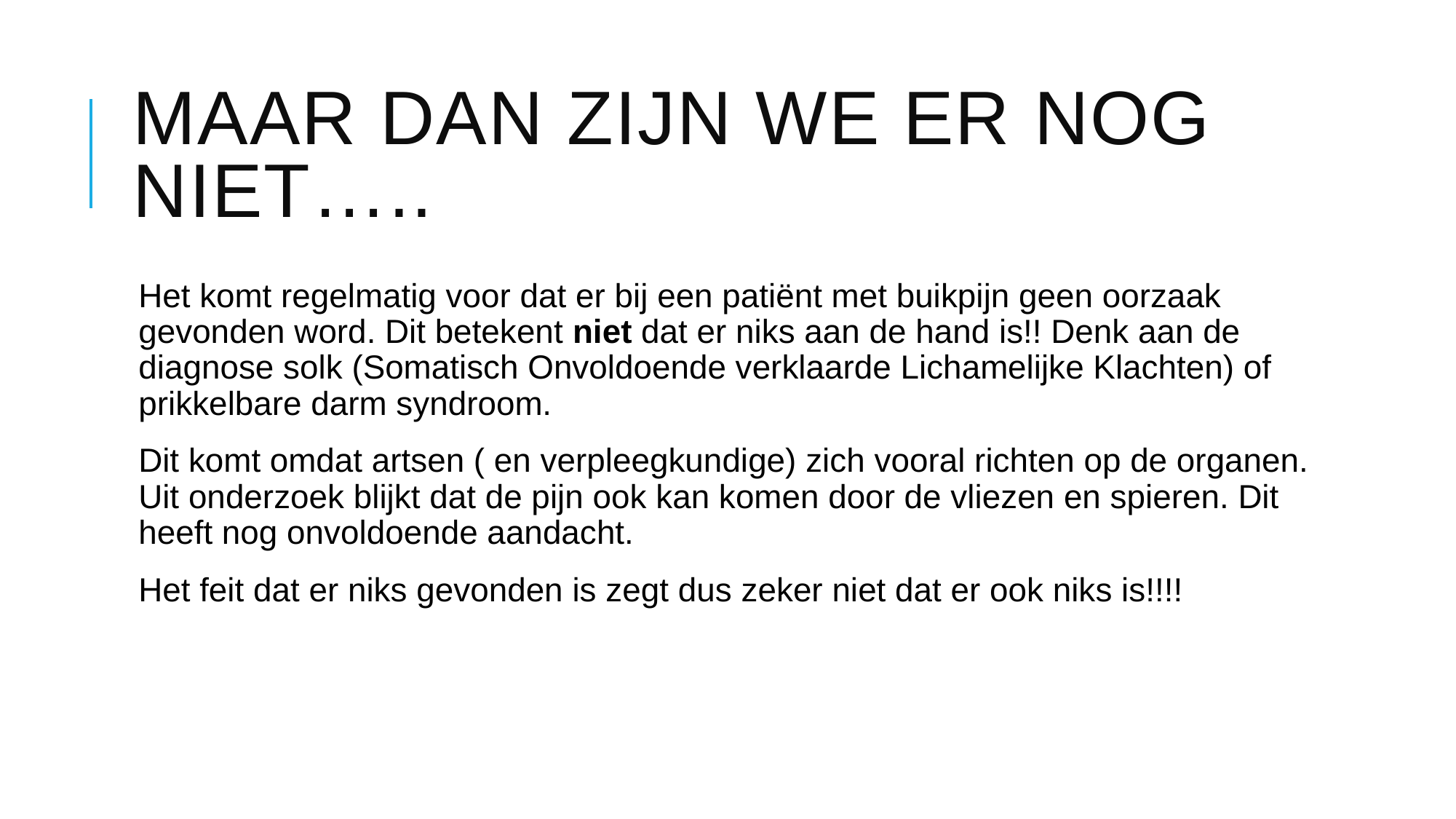

# Maar dan zijn we er nog niet…..
Het komt regelmatig voor dat er bij een patiënt met buikpijn geen oorzaak gevonden word. Dit betekent niet dat er niks aan de hand is!! Denk aan de diagnose solk (Somatisch Onvoldoende verklaarde Lichamelijke Klachten) of prikkelbare darm syndroom.
Dit komt omdat artsen ( en verpleegkundige) zich vooral richten op de organen. Uit onderzoek blijkt dat de pijn ook kan komen door de vliezen en spieren. Dit heeft nog onvoldoende aandacht.
Het feit dat er niks gevonden is zegt dus zeker niet dat er ook niks is!!!!